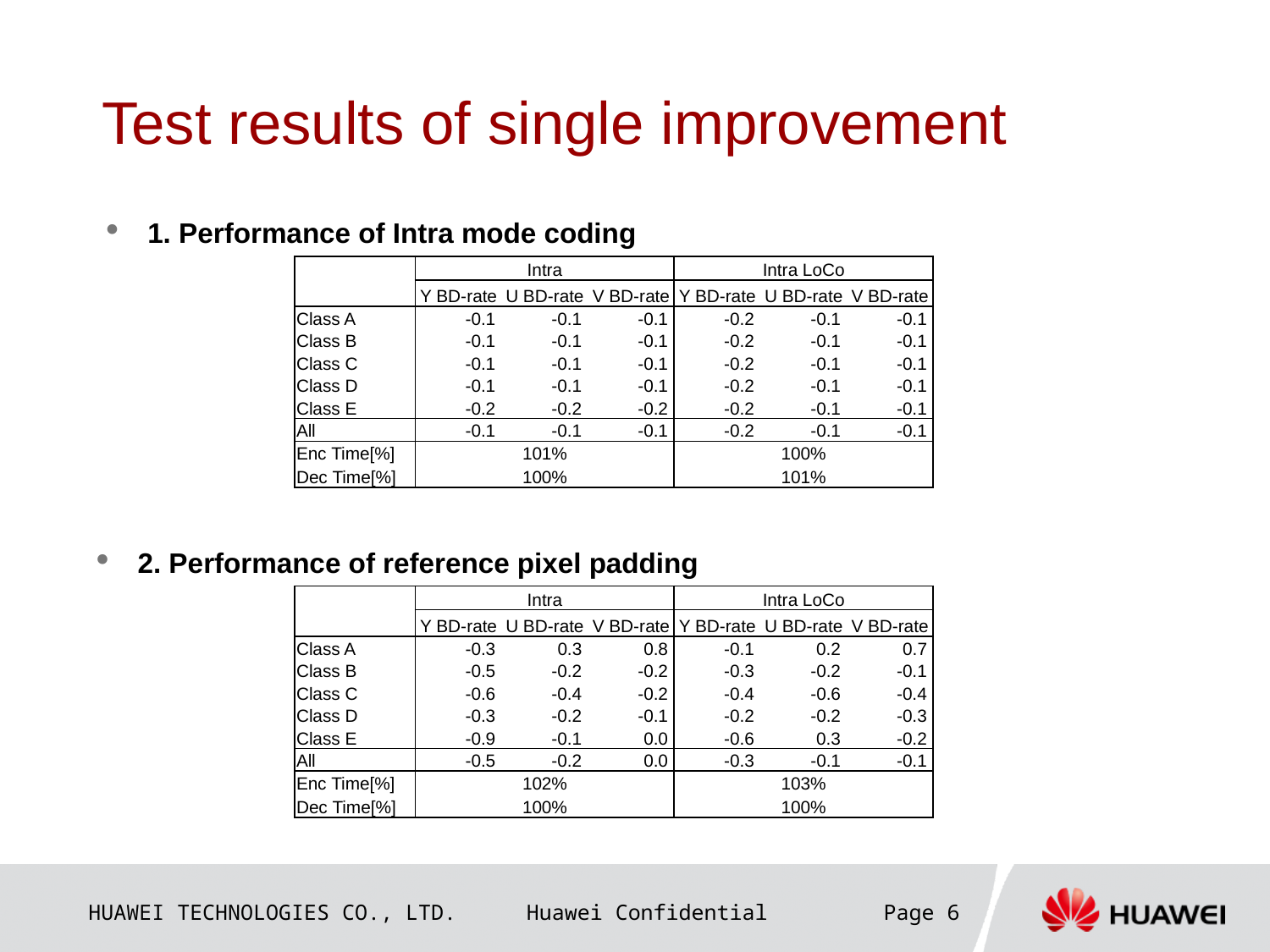

# Test results of single improvement
1. Performance of Intra mode coding
|  | Intra |  |  | Intra LoCo |  |  |
| --- | --- | --- | --- | --- | --- | --- |
|  | Y BD-rate | U BD-rate | V BD-rate | Y BD-rate | U BD-rate | V BD-rate |
| Class A | -0.1 | -0.1 | -0.1 | -0.2 | -0.1 | -0.1 |
| Class B | -0.1 | -0.1 | -0.1 | -0.2 | -0.1 | -0.1 |
| Class C | -0.1 | -0.1 | -0.1 | -0.2 | -0.1 | -0.1 |
| Class D | -0.1 | -0.1 | -0.1 | -0.2 | -0.1 | -0.1 |
| Class E | -0.2 | -0.2 | -0.2 | -0.2 | -0.1 | -0.1 |
| All | -0.1 | -0.1 | -0.1 | -0.2 | -0.1 | -0.1 |
| Enc Time[%] | 101% |  |  | 100% |  |  |
| Dec Time[%] | 100% |  |  | 101% |  |  |
2. Performance of reference pixel padding

|  | Intra |  |  | Intra LoCo |  |  |
| --- | --- | --- | --- | --- | --- | --- |
|  | Y BD-rate | U BD-rate | V BD-rate | Y BD-rate | U BD-rate | V BD-rate |
| Class A | -0.3 | 0.3 | 0.8 | -0.1 | 0.2 | 0.7 |
| Class B | -0.5 | -0.2 | -0.2 | -0.3 | -0.2 | -0.1 |
| Class C | -0.6 | -0.4 | -0.2 | -0.4 | -0.6 | -0.4 |
| Class D | -0.3 | -0.2 | -0.1 | -0.2 | -0.2 | -0.3 |
| Class E | -0.9 | -0.1 | 0.0 | -0.6 | 0.3 | -0.2 |
| All | -0.5 | -0.2 | 0.0 | -0.3 | -0.1 | -0.1 |
| Enc Time[%] | 102% |  |  | 103% |  |  |
| Dec Time[%] | 100% |  |  | 100% |  |  |
Page 6